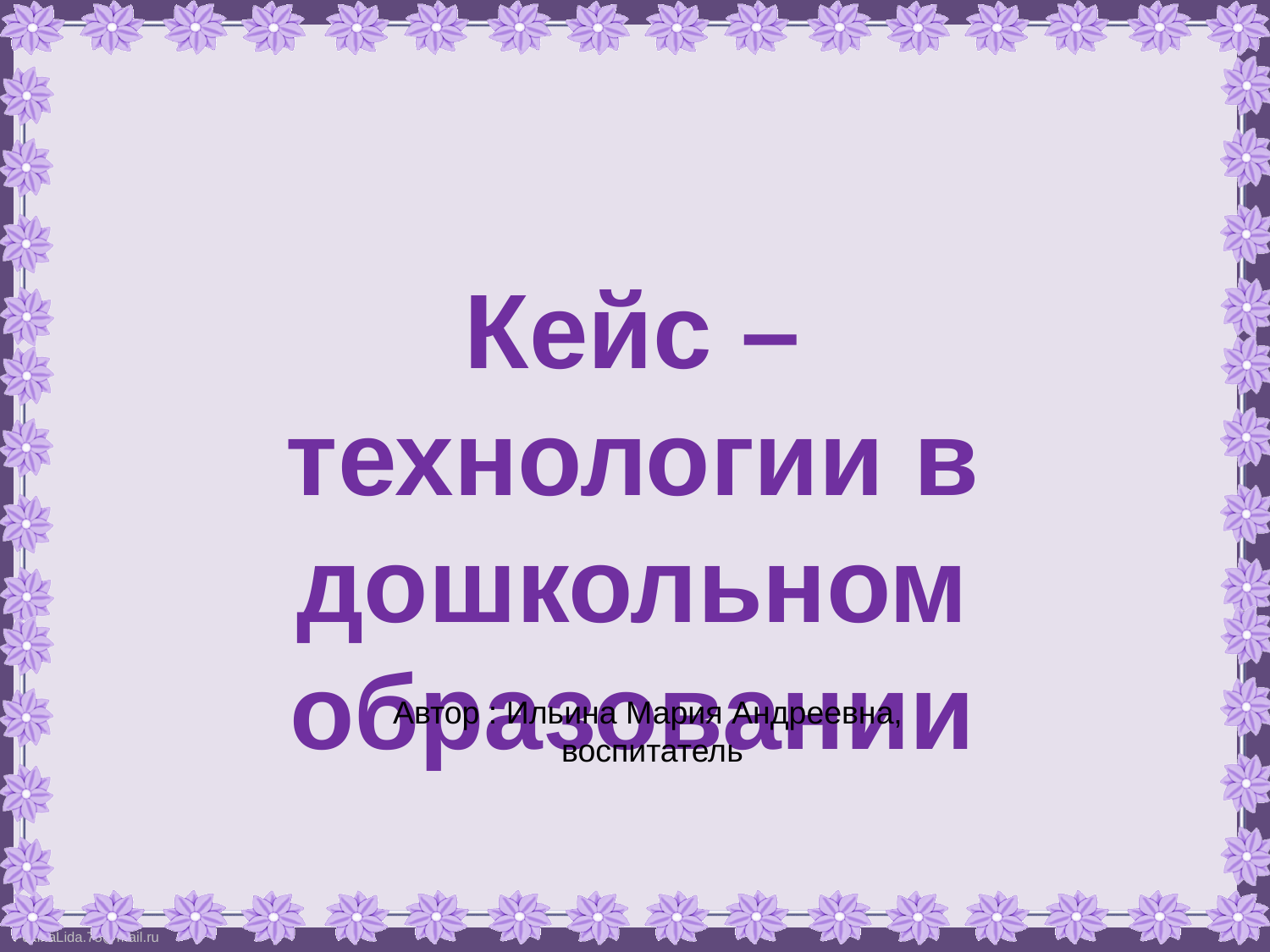

Кейс – технологии в дошкольном образовании
Автор : Ильина Мария Андреевна,
воспитатель